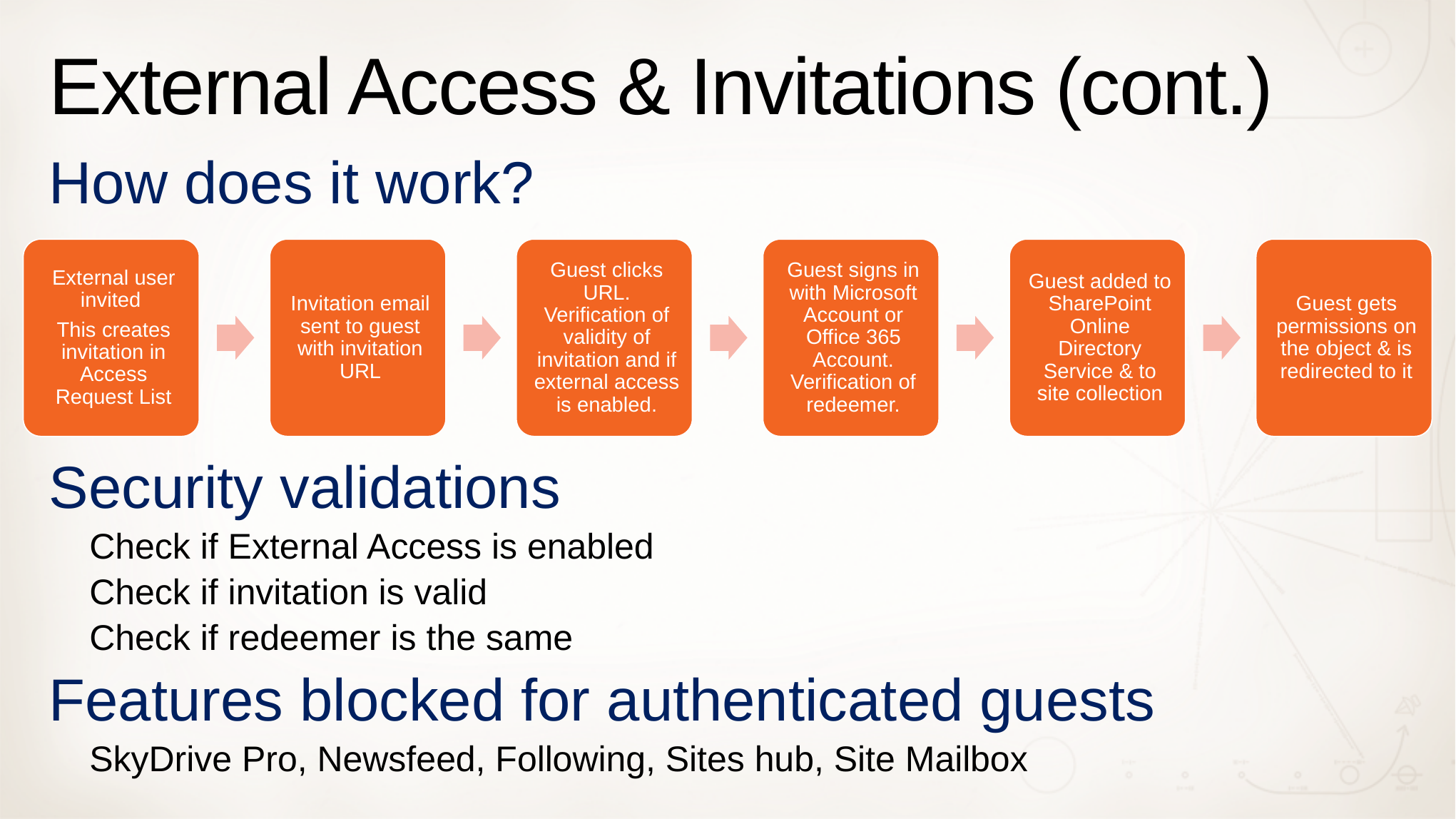

# External Access & Invitations (cont.)
How does it work?

Security validations
Check if External Access is enabled
Check if invitation is valid
Check if redeemer is the same
Features blocked for authenticated guests
SkyDrive Pro, Newsfeed, Following, Sites hub, Site Mailbox

External user invited
This creates invitation in Access Request List

Invitation email sent to guest with invitation URL

Guest clicks URL. Verification of validity of invitation and if external access is enabled.

Guest signs in with Microsoft Account or Office 365 Account. Verification of redeemer.

Guest added to SharePoint Online Directory Service & to site collection

Guest gets permissions on the object & is redirected to it